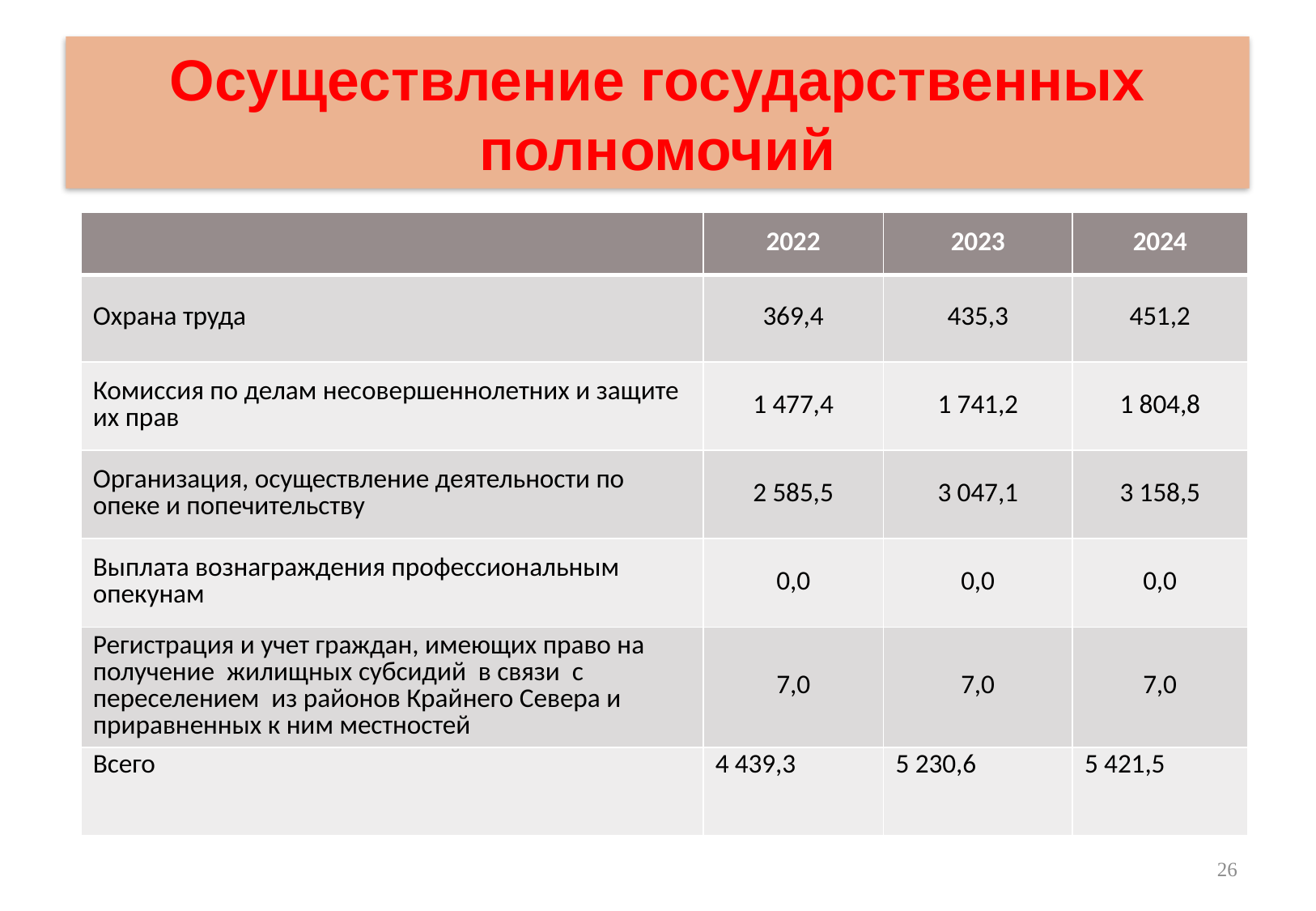

# Осуществление государственных полномочий
|  | 2022 | 2023 | 2024 |
| --- | --- | --- | --- |
| Охрана труда | 369,4 | 435,3 | 451,2 |
| Комиссия по делам несовершеннолетних и защите их прав | 1 477,4 | 1 741,2 | 1 804,8 |
| Организация, осуществление деятельности по опеке и попечительству | 2 585,5 | 3 047,1 | 3 158,5 |
| Выплата вознаграждения профессиональным опекунам | 0,0 | 0,0 | 0,0 |
| Регистрация и учет граждан, имеющих право на получение жилищных субсидий в связи с переселением из районов Крайнего Севера и приравненных к ним местностей | 7,0 | 7,0 | 7,0 |
| Всего | 4 439,3 | 5 230,6 | 5 421,5 |
26